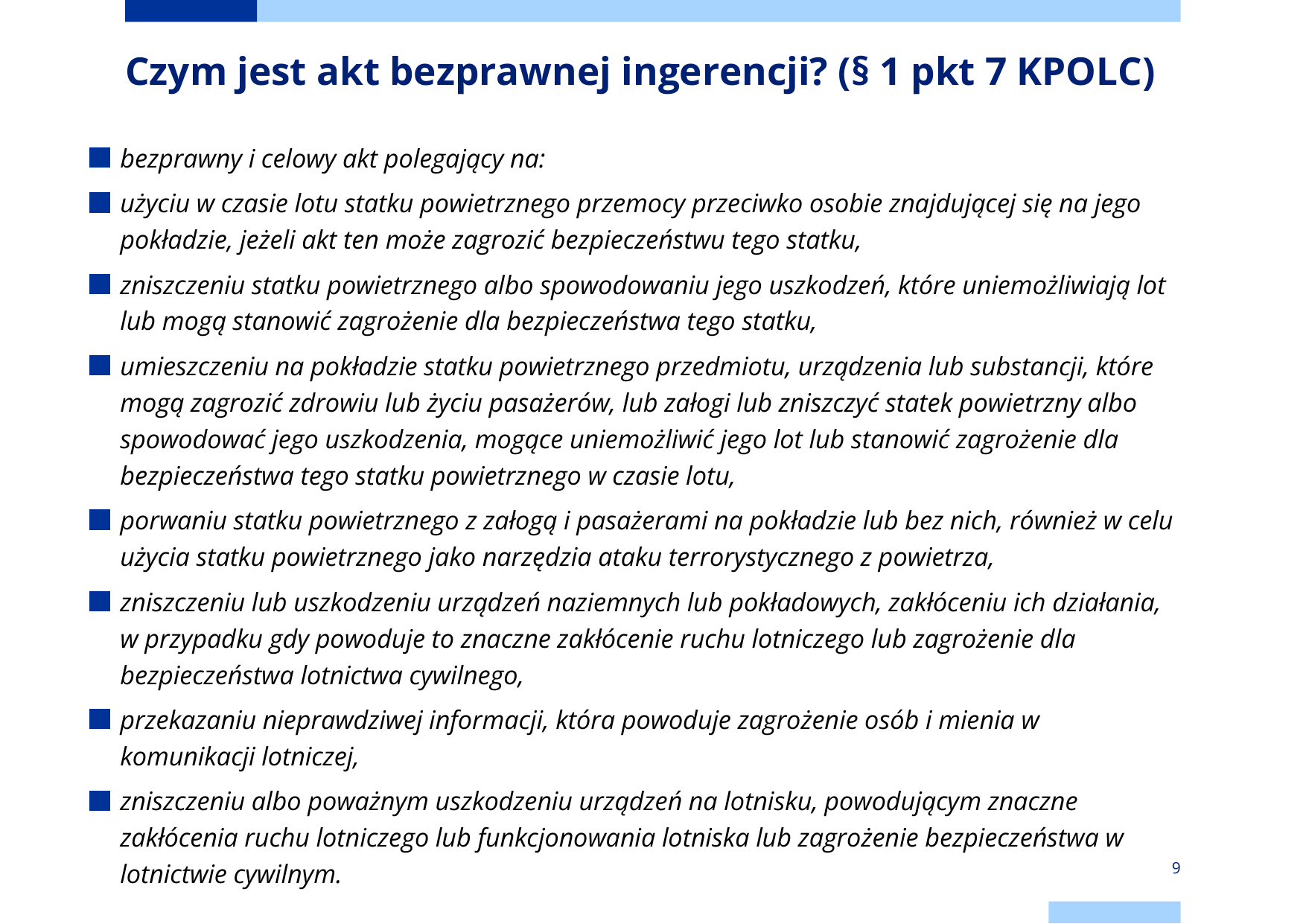

# Czym jest akt bezprawnej ingerencji? (§ 1 pkt 7 KPOLC)
bezprawny i celowy akt polegający na:
użyciu w czasie lotu statku powietrznego przemocy przeciwko osobie znajdującej się na jego pokładzie, jeżeli akt ten może zagrozić bezpieczeństwu tego statku,
zniszczeniu statku powietrznego albo spowodowaniu jego uszkodzeń, które uniemożliwiają lot lub mogą stanowić zagrożenie dla bezpieczeństwa tego statku,
umieszczeniu na pokładzie statku powietrznego przedmiotu, urządzenia lub substancji, które mogą zagrozić zdrowiu lub życiu pasażerów, lub załogi lub zniszczyć statek powietrzny albo spowodować jego uszkodzenia, mogące uniemożliwić jego lot lub stanowić zagrożenie dla bezpieczeństwa tego statku powietrznego w czasie lotu,
porwaniu statku powietrznego z załogą i pasażerami na pokładzie lub bez nich, również w celu użycia statku powietrznego jako narzędzia ataku terrorystycznego z powietrza,
zniszczeniu lub uszkodzeniu urządzeń naziemnych lub pokładowych, zakłóceniu ich działania, w przypadku gdy powoduje to znaczne zakłócenie ruchu lotniczego lub zagrożenie dla bezpieczeństwa lotnictwa cywilnego,
przekazaniu nieprawdziwej informacji, która powoduje zagrożenie osób i mienia w komunikacji lotniczej,
zniszczeniu albo poważnym uszkodzeniu urządzeń na lotnisku, powodującym znaczne zakłócenia ruchu lotniczego lub funkcjonowania lotniska lub zagrożenie bezpieczeństwa w lotnictwie cywilnym.

9